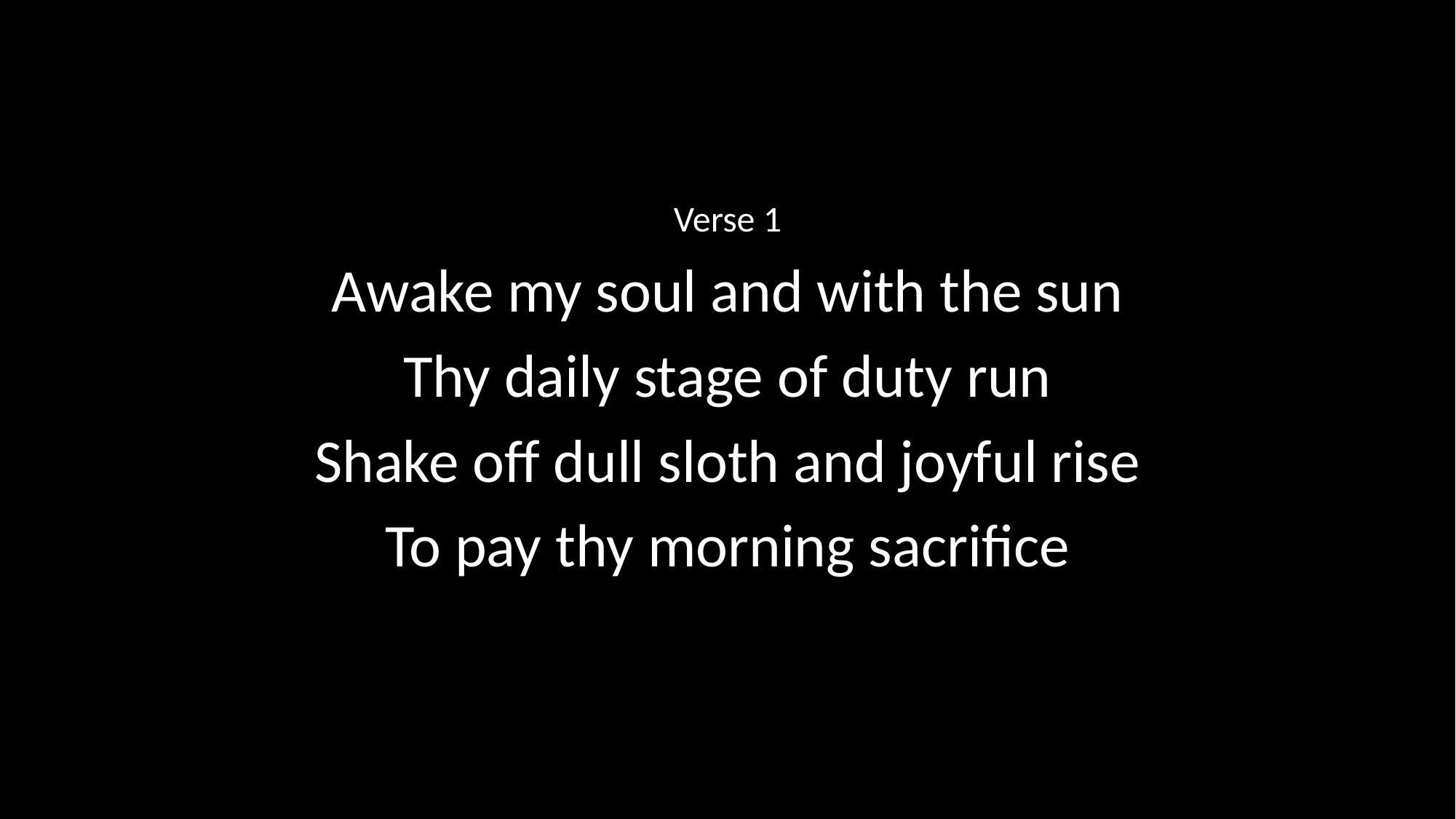

Verse 1
Awake my soul and with the sun
Thy daily stage of duty run
Shake off dull sloth and joyful rise
To pay thy morning sacrifice